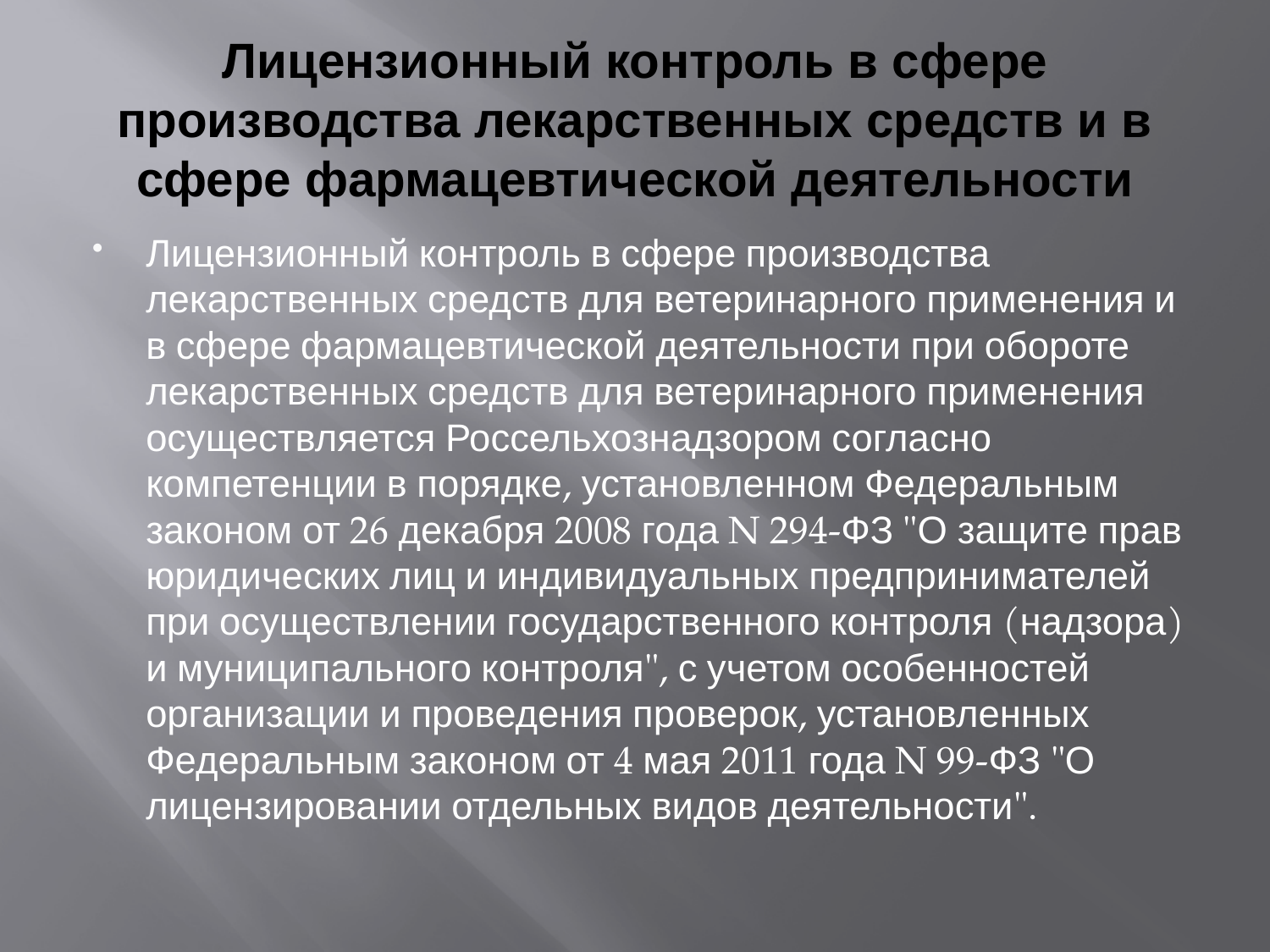

# Лицензионный контроль в сфере производства лекарственных средств и в сфере фармацевтической деятельности
Лицензионный контроль в сфере производства лекарственных средств для ветеринарного применения и в сфере фармацевтической деятельности при обороте лекарственных средств для ветеринарного применения осуществляется Россельхознадзором согласно компетенции в порядке, установленном Федеральным законом от 26 декабря 2008 года N 294-ФЗ "О защите прав юридических лиц и индивидуальных предпринимателей при осуществлении государственного контроля (надзора) и муниципального контроля", с учетом особенностей организации и проведения проверок, установленных Федеральным законом от 4 мая 2011 года N 99-ФЗ "О лицензировании отдельных видов деятельности".